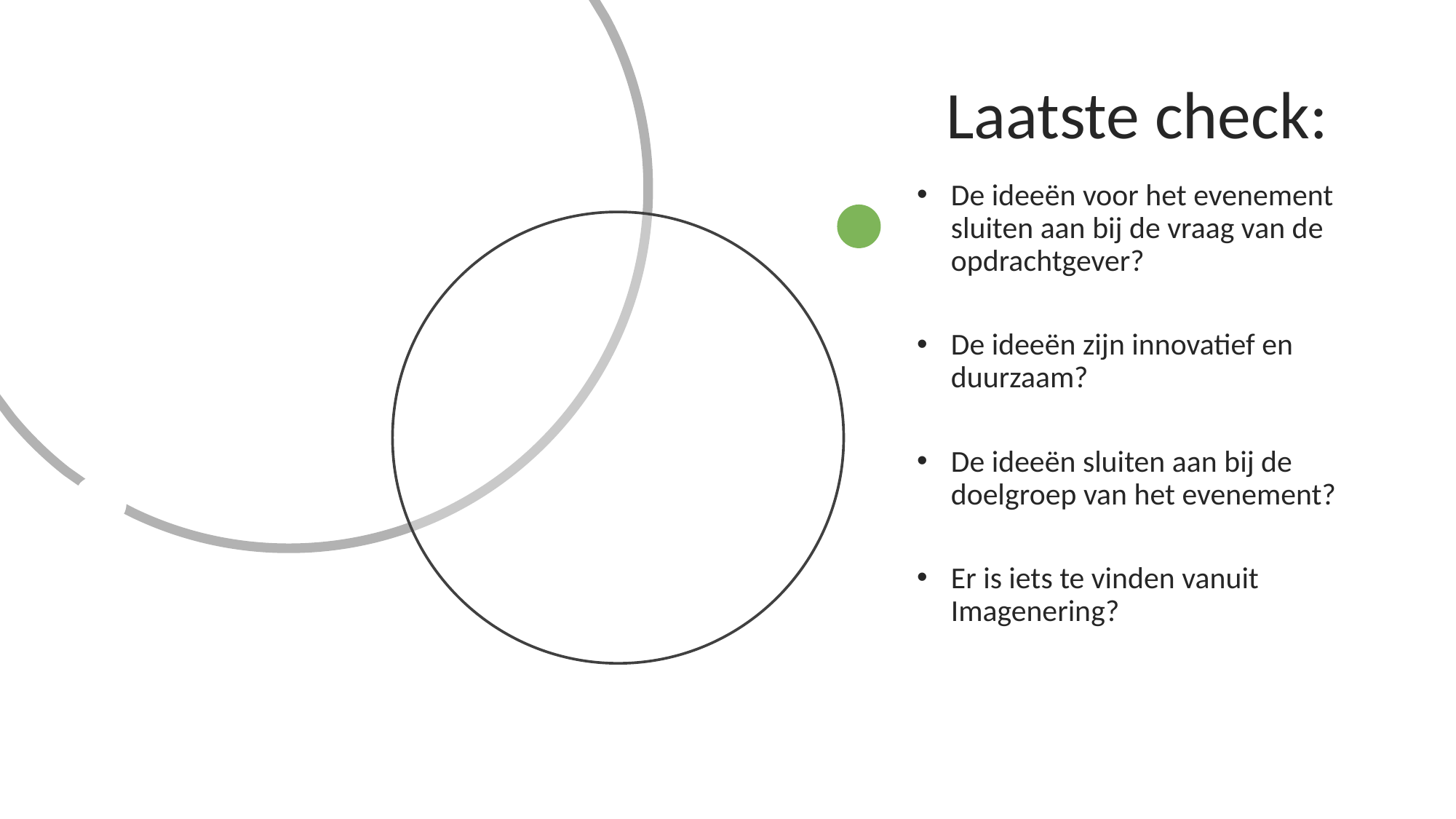

# Laatste check:
De ideeën voor het evenement sluiten aan bij de vraag van de opdrachtgever?

De ideeën zijn innovatief en duurzaam?

De ideeën sluiten aan bij de doelgroep van het evenement?

Er is iets te vinden vanuit Imagenering?